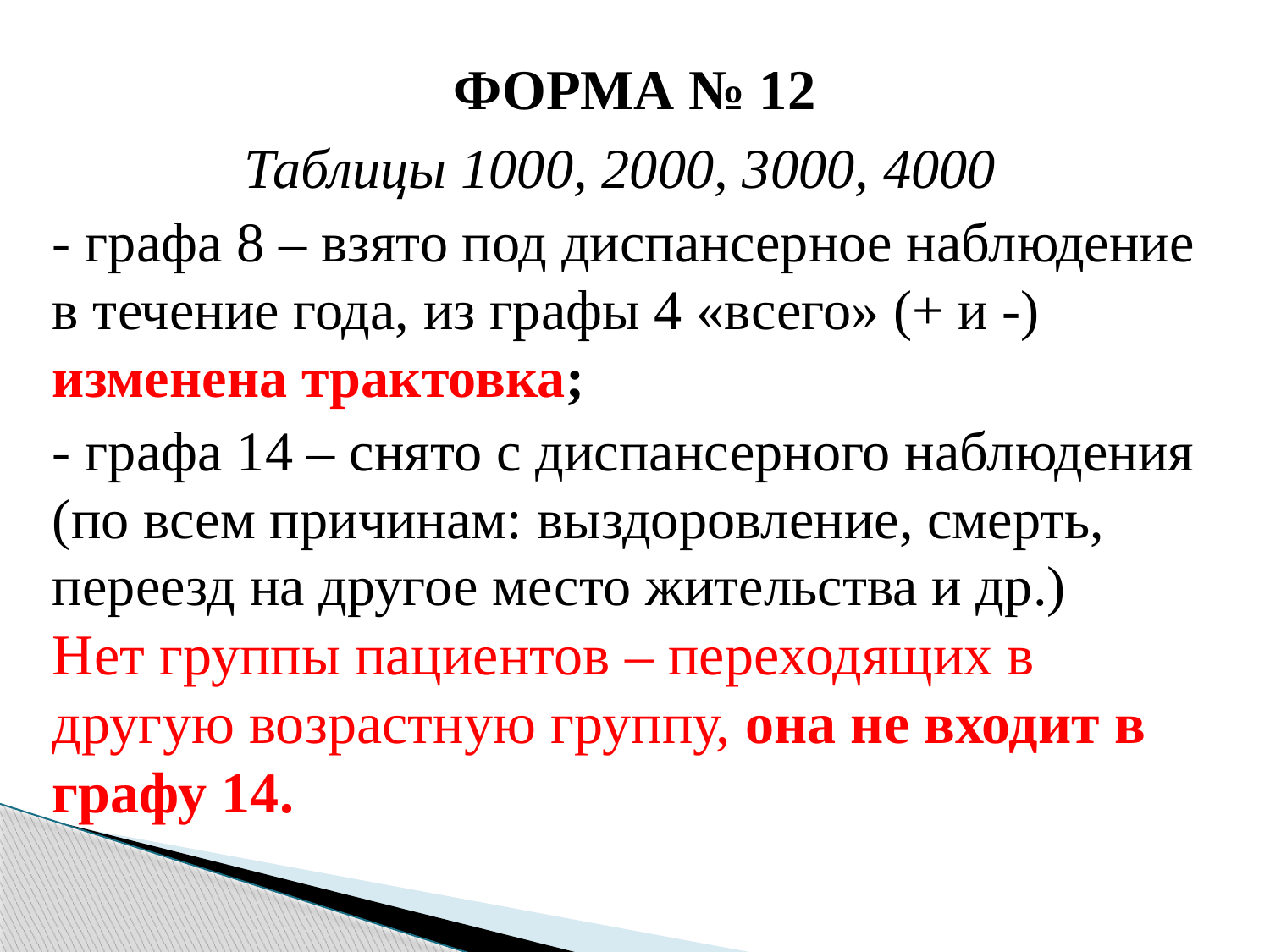

# ФОРМА № 12
Таблицы 1000, 2000, 3000, 4000
- графа 8 – взято под диспансерное наблюдение в течение года, из графы 4 «всего» (+ и -) изменена трактовка;
- графа 14 – снято с диспансерного наблюдения (по всем причинам: выздоровление, смерть, переезд на другое место жительства и др.)
Нет группы пациентов – переходящих в другую возрастную группу, она не входит в графу 14.